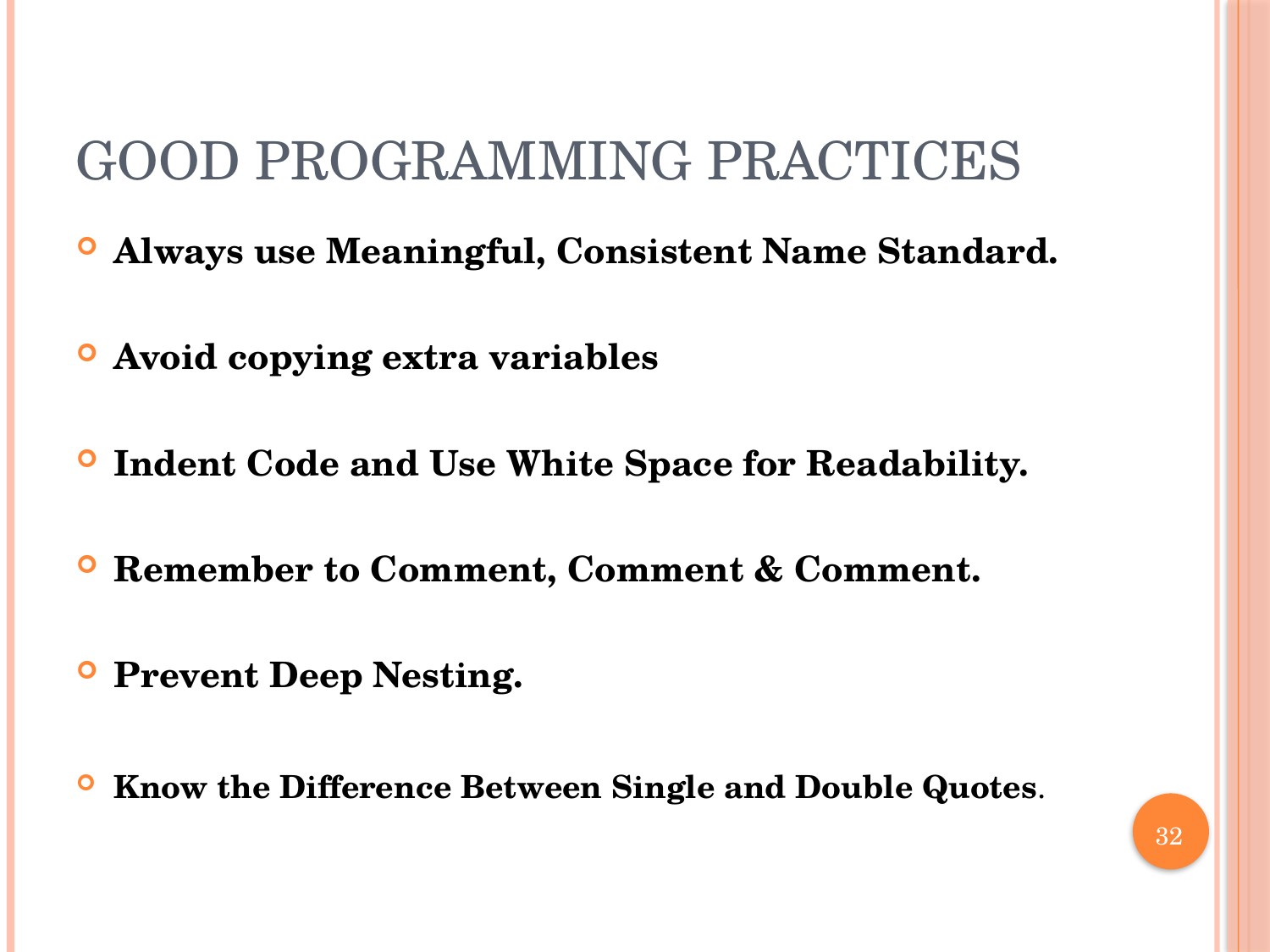

# Good Programming Practices
Always use Meaningful, Consistent Name Standard.

Avoid copying extra variables

Indent Code and Use White Space for Readability.

Remember to Comment, Comment & Comment.

Prevent Deep Nesting.

Know the Difference Between Single and Double Quotes.
32